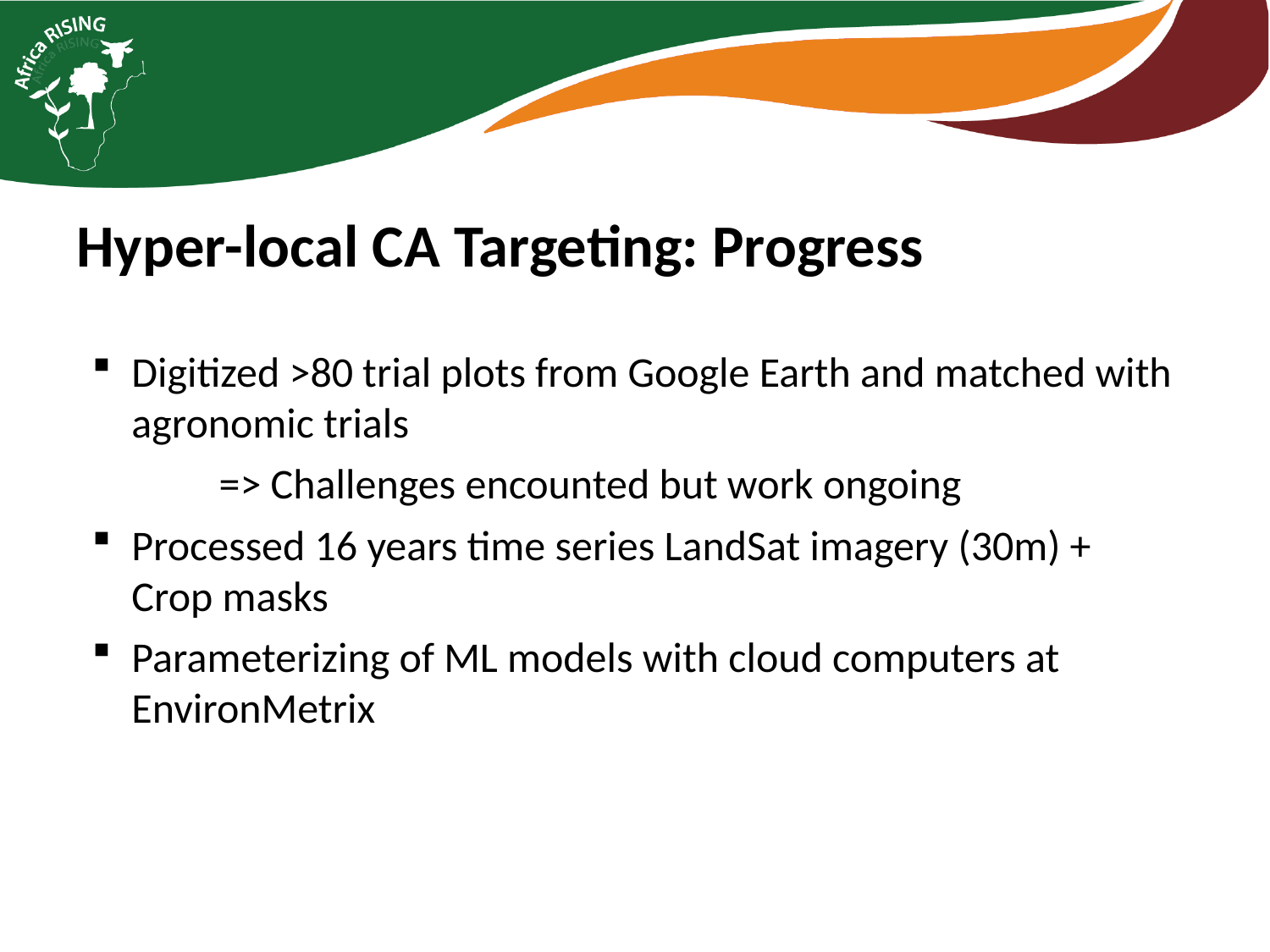

# Hyper-local CA Targeting: Progress
Digitized >80 trial plots from Google Earth and matched with agronomic trials
=> Challenges encounted but work ongoing
Processed 16 years time series LandSat imagery (30m) + Crop masks
Parameterizing of ML models with cloud computers at EnvironMetrix